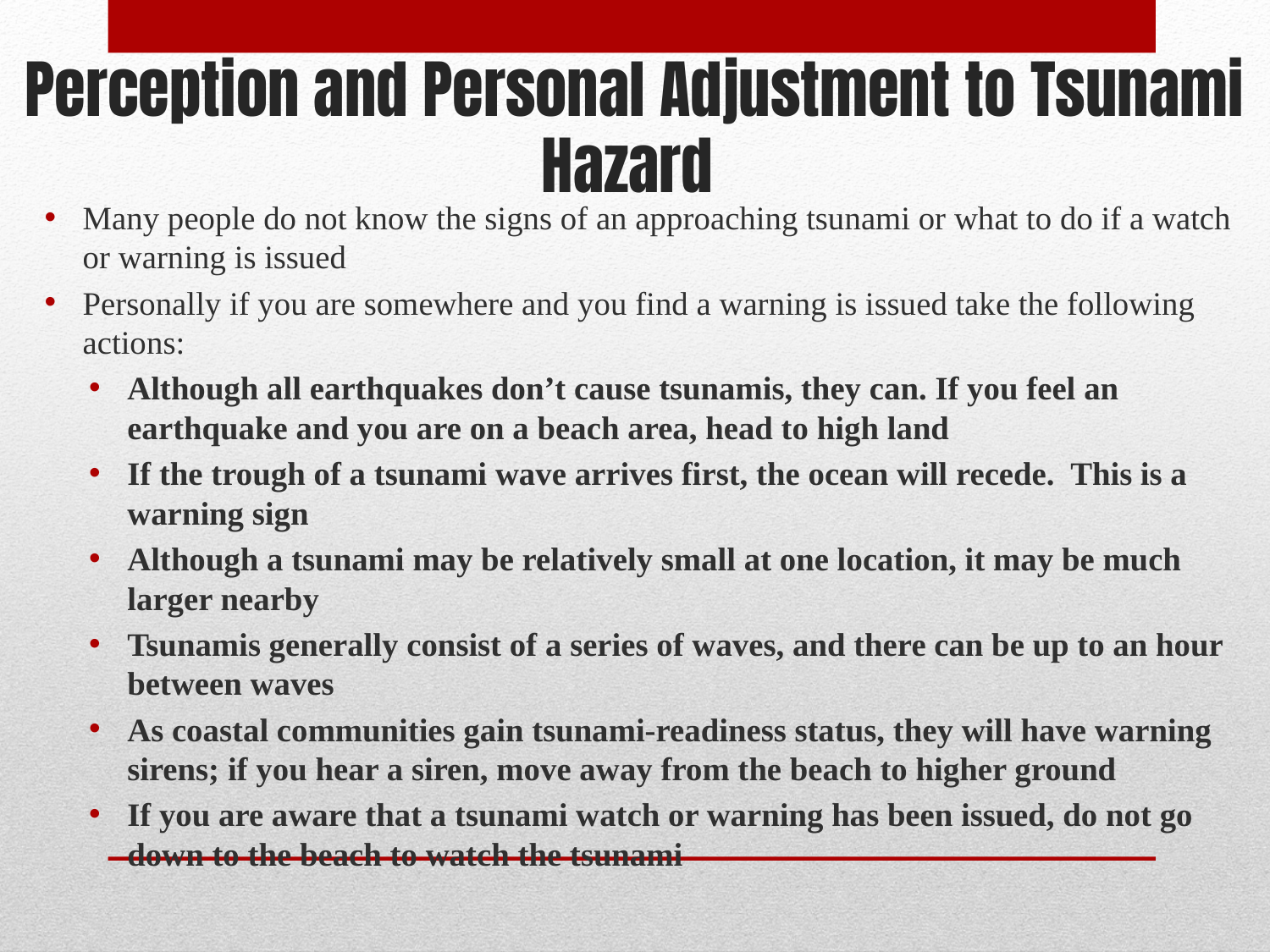

Perception and Personal Adjustment to Tsunami Hazard
Many people do not know the signs of an approaching tsunami or what to do if a watch or warning is issued
Personally if you are somewhere and you find a warning is issued take the following actions:
Although all earthquakes don’t cause tsunamis, they can. If you feel an earthquake and you are on a beach area, head to high land
If the trough of a tsunami wave arrives first, the ocean will recede.  This is a warning sign
Although a tsunami may be relatively small at one location, it may be much larger nearby
Tsunamis generally consist of a series of waves, and there can be up to an hour between waves
As coastal communities gain tsunami-readiness status, they will have warning sirens; if you hear a siren, move away from the beach to higher ground
If you are aware that a tsunami watch or warning has been issued, do not go down to the beach to watch the tsunami